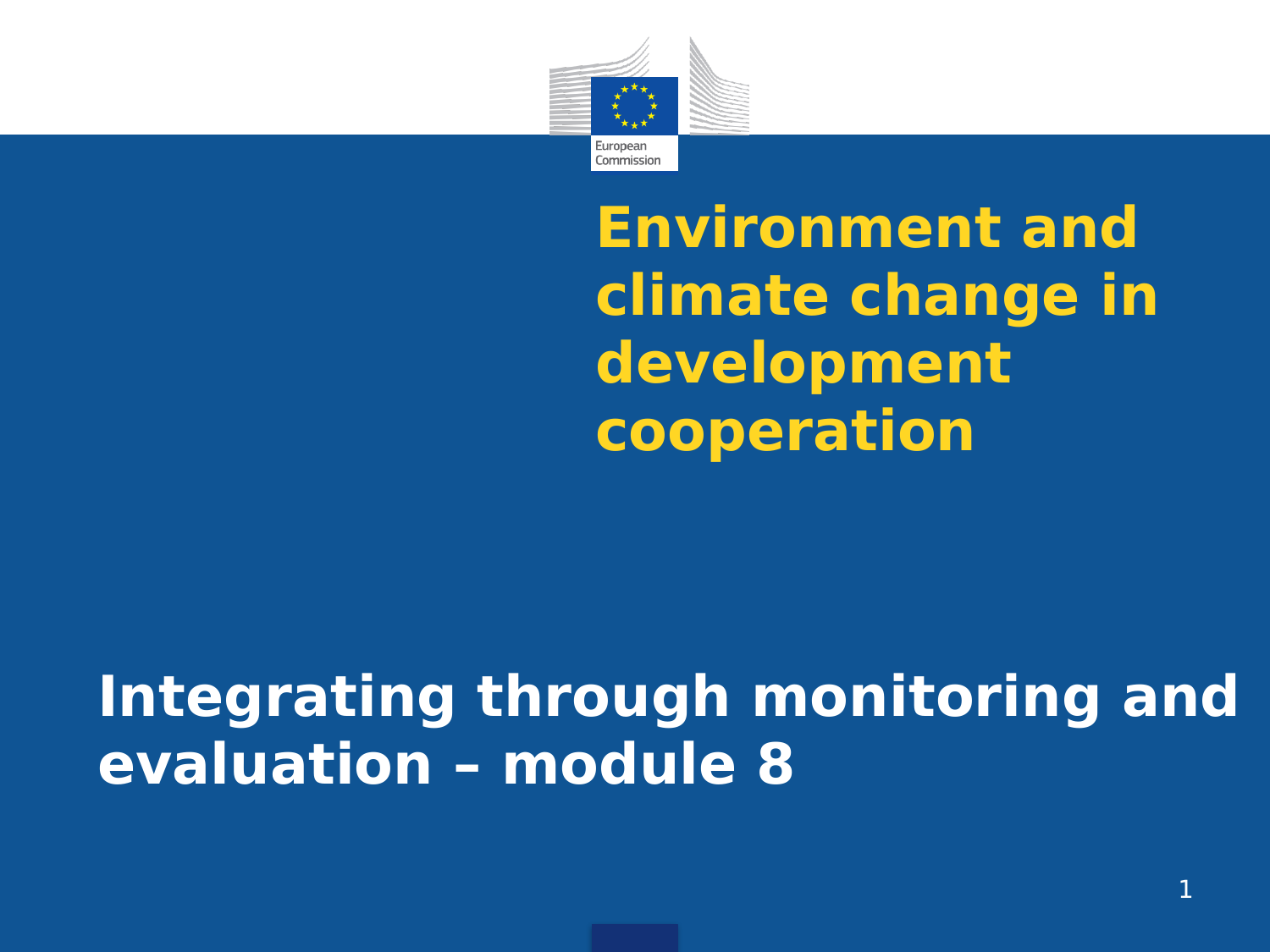

# Environment and climate change in development cooperation
Integrating through monitoring and evaluation – module 8
1